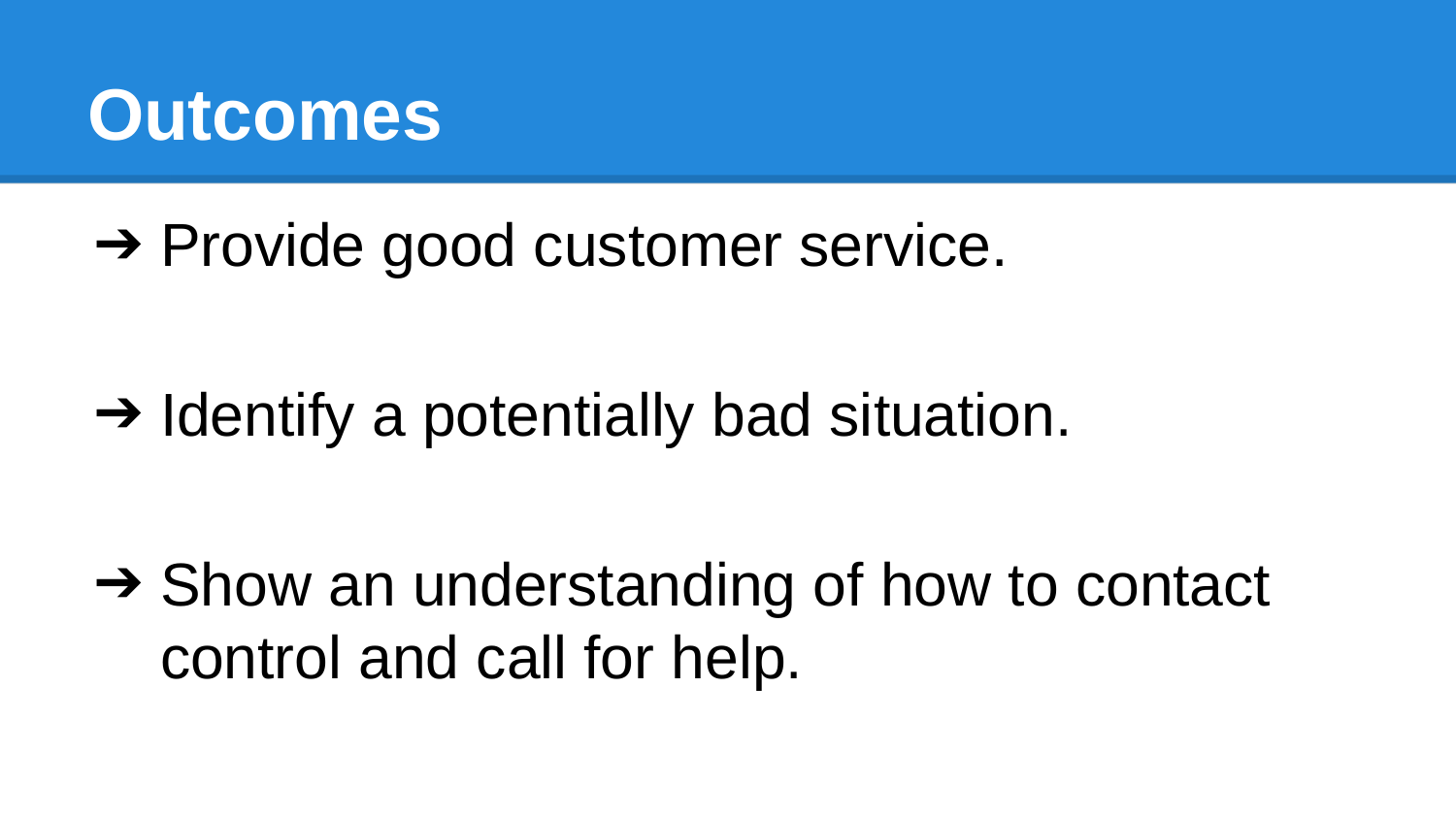

# Outcomes
Provide good customer service.

Identify a potentially bad situation.

Show an understanding of how to contact control and call for help.